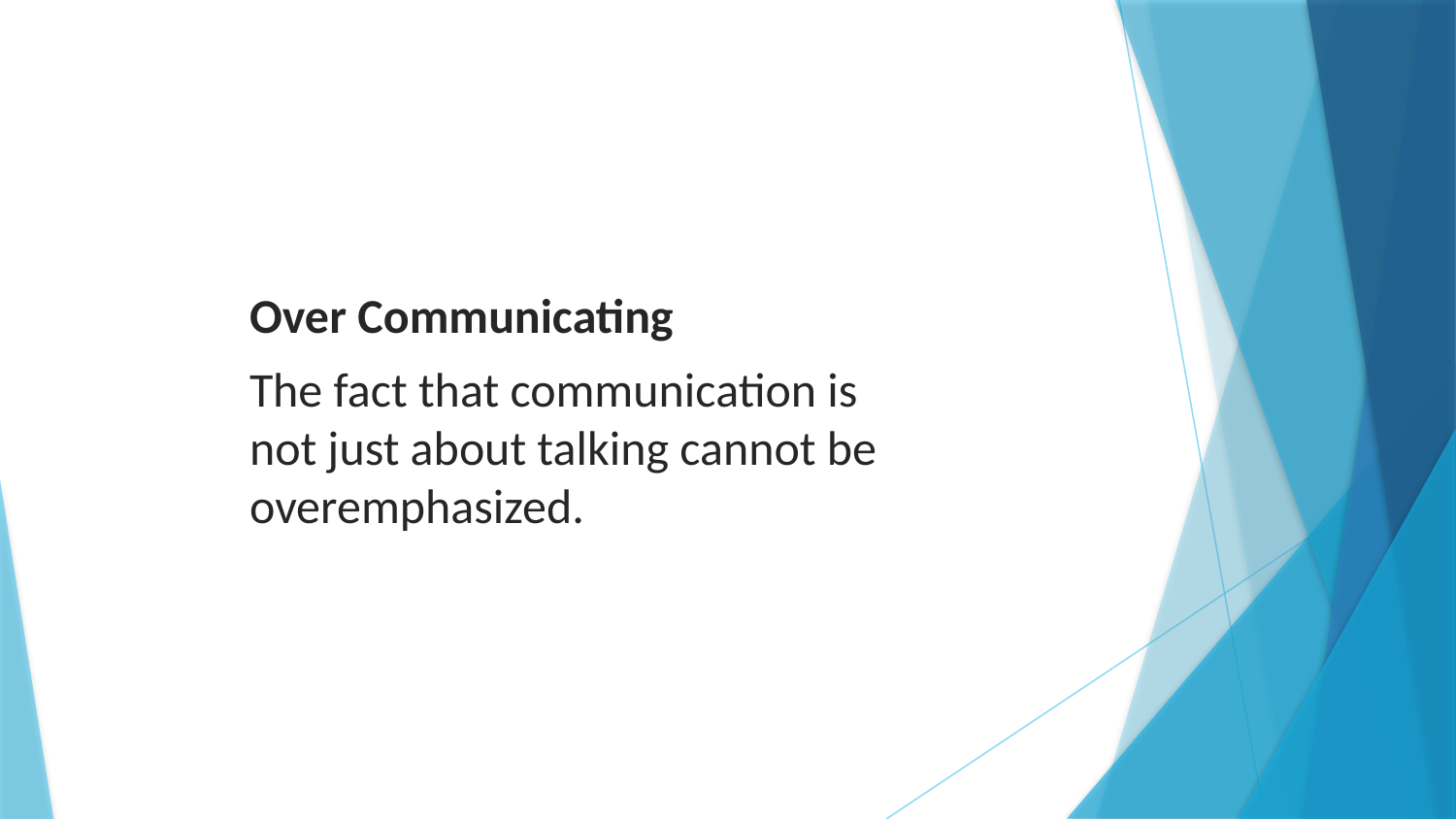

Over Communicating
The fact that communication is not just about talking cannot be overemphasized.